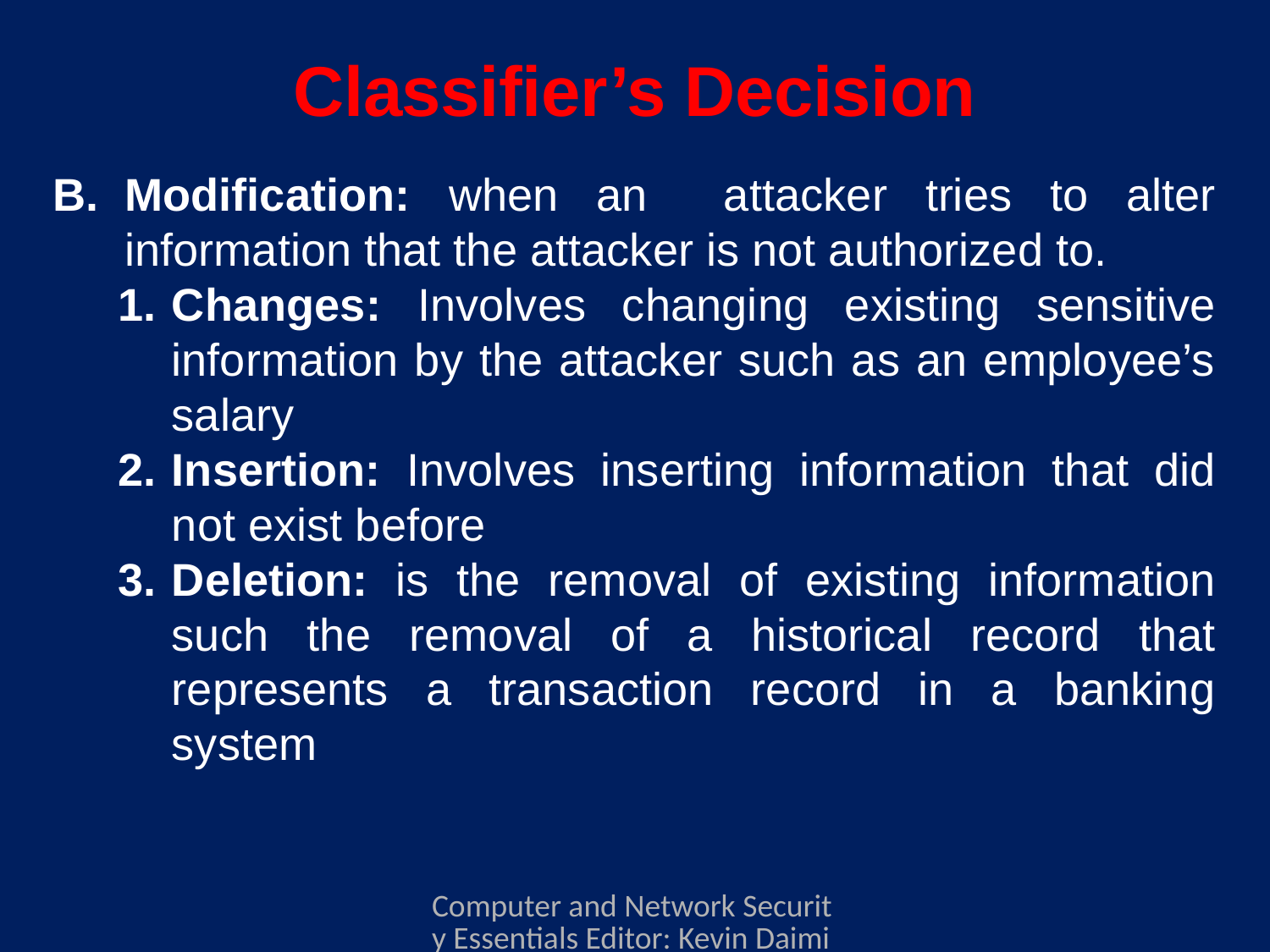

# Classifier’s Decision
Modification: when an  attacker tries to alter information that the attacker is not authorized to.
Changes: Involves changing existing sensitive information by the attacker such as an employee’s salary
Insertion: Involves inserting information that did not exist before
Deletion: is the removal of existing information such the removal of a historical record that represents a transaction record in a banking system
Computer and Network Security Essentials Editor: Kevin Daimi Associate Editors: Guillermo Francia, Levent Ertaul, Luis H. Encinas, Eman El-Sheikh Published by Springer